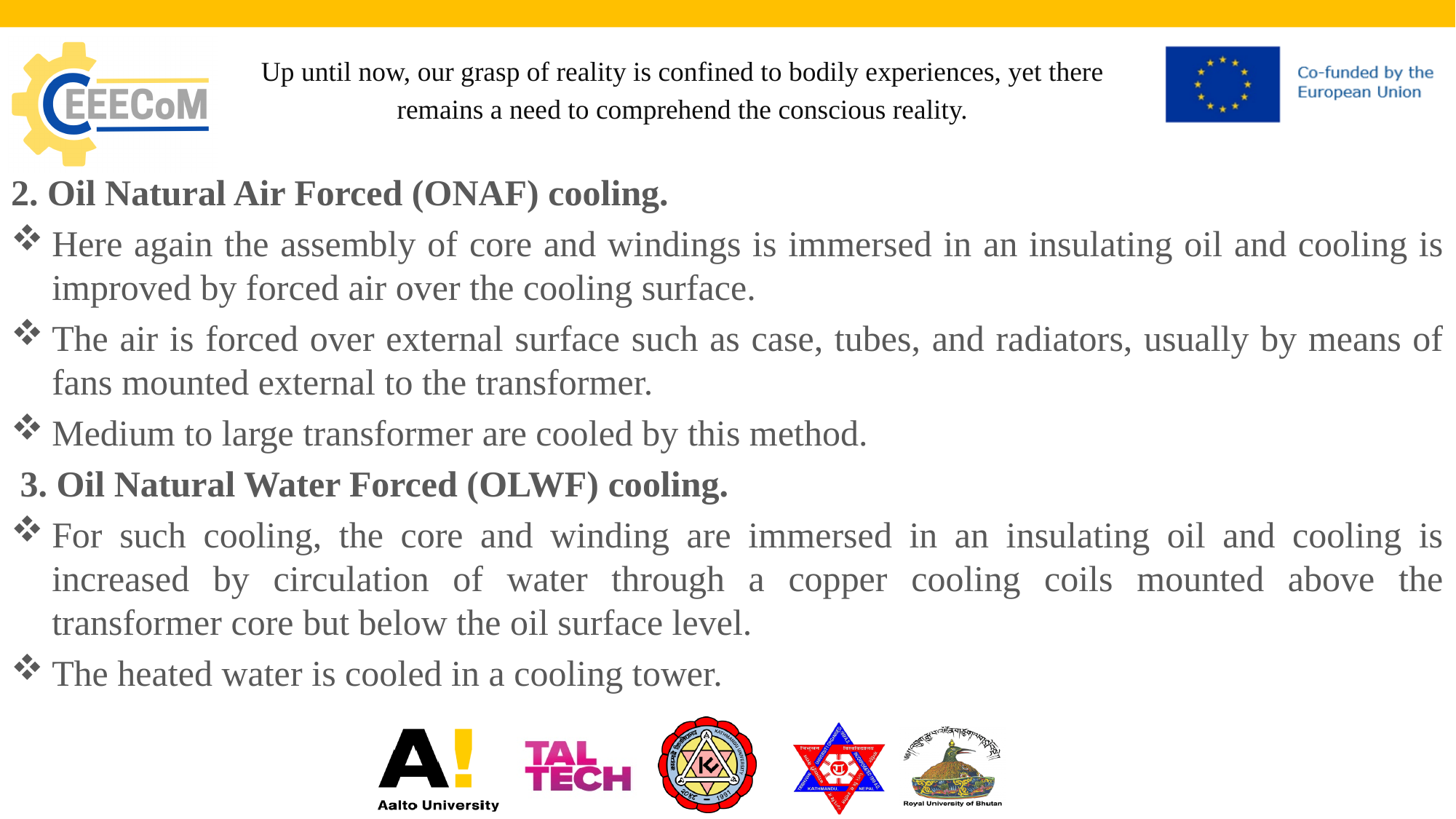

# Up until now, our grasp of reality is confined to bodily experiences, yet there remains a need to comprehend the conscious reality.
2. Oil Natural Air Forced (ONAF) cooling.
Here again the assembly of core and windings is immersed in an insulating oil and cooling is improved by forced air over the cooling surface.
The air is forced over external surface such as case, tubes, and radiators, usually by means of fans mounted external to the transformer.
Medium to large transformer are cooled by this method.
 3. Oil Natural Water Forced (OLWF) cooling.
For such cooling, the core and winding are immersed in an insulating oil and cooling is increased by circulation of water through a copper cooling coils mounted above the transformer core but below the oil surface level.
The heated water is cooled in a cooling tower.